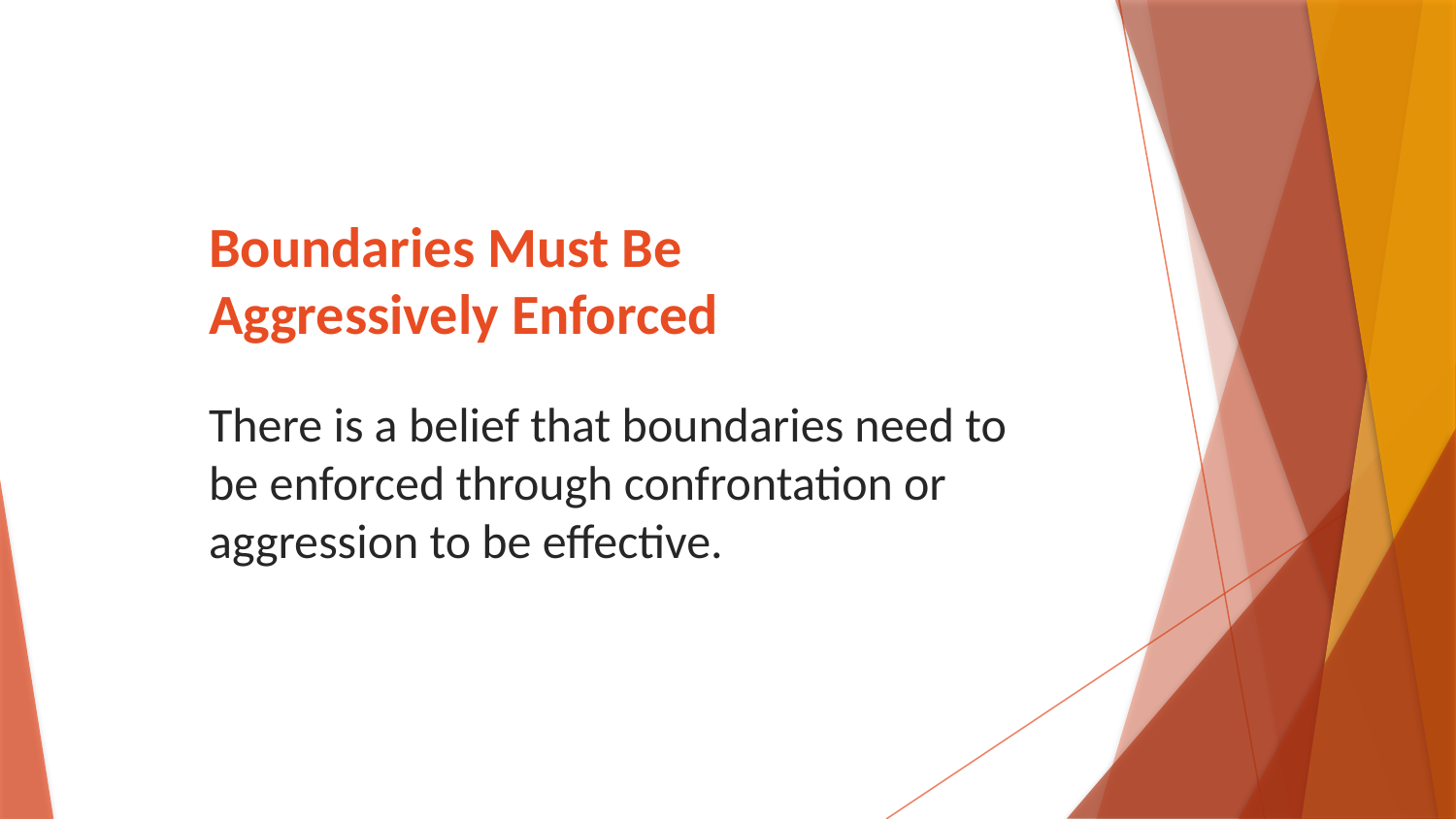

# Boundaries Must Be Aggressively Enforced
There is a belief that boundaries need to be enforced through confrontation or aggression to be effective.